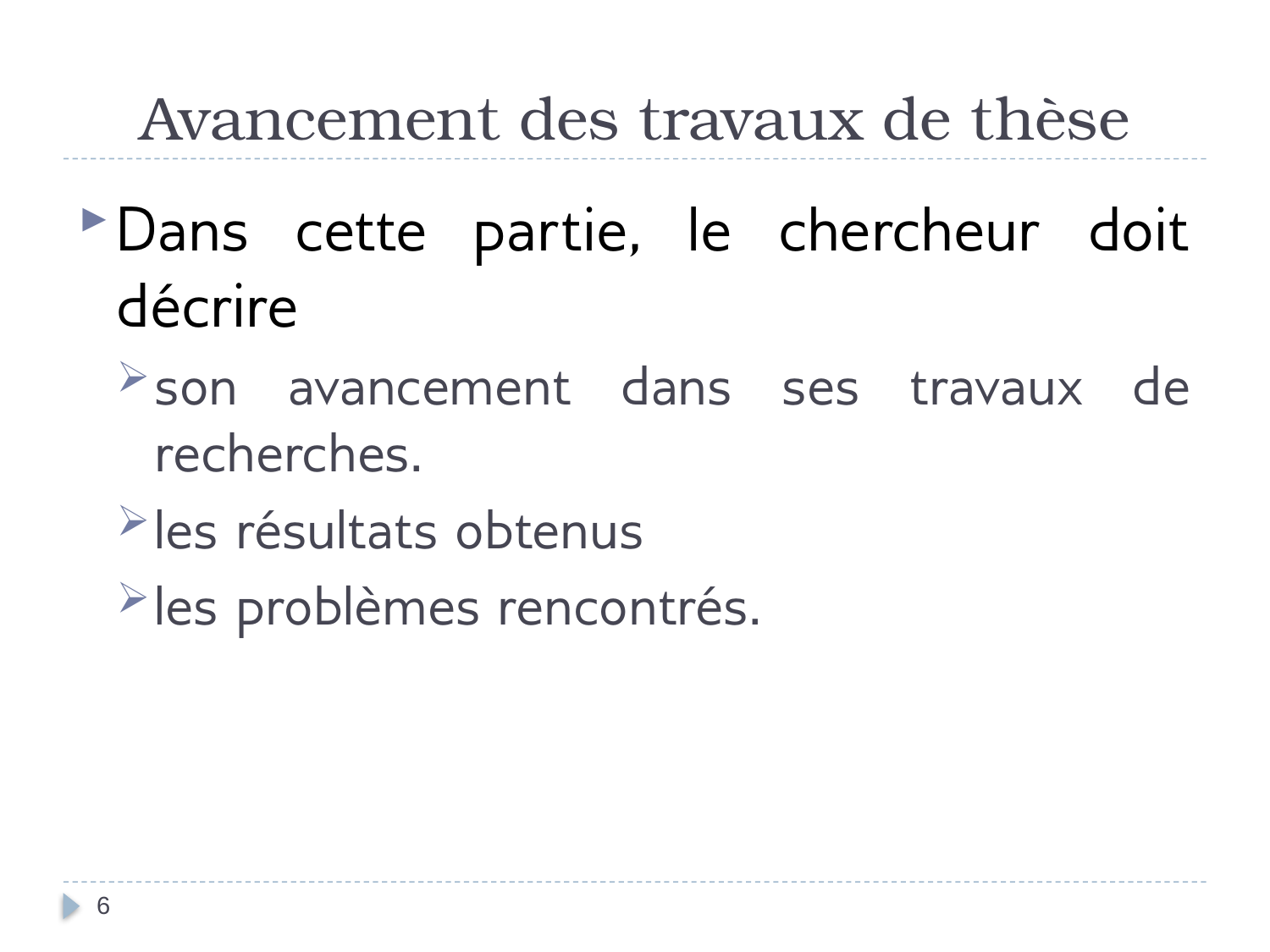

Avancement des travaux de thèse
Dans cette partie, le chercheur doit décrire
son avancement dans ses travaux de recherches.
les résultats obtenus
les problèmes rencontrés.
6